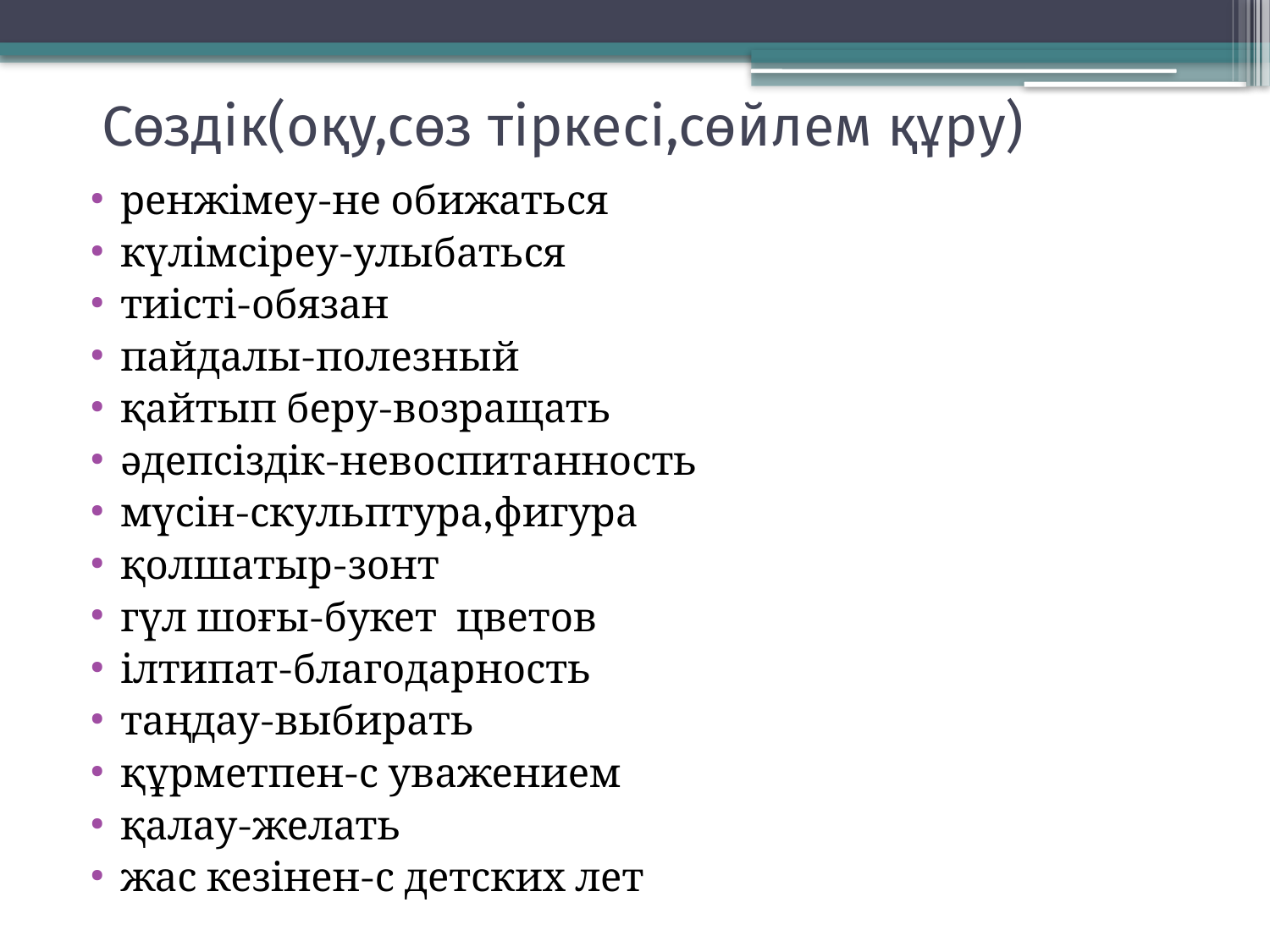

# Сөздік(оқу,сөз тіркесі,сөйлем құру)
ренжімеу-не обижаться
күлімсіреу-улыбаться
тиісті-обязан
пайдалы-полезный
қайтып беру-возращать
әдепсіздік-невоспитанность
мүсін-скульптура,фигура
қолшатыр-зонт
гүл шоғы-букет  цветов
ілтипат-благодарность
таңдау-выбирать
құрметпен-с уважением
қалау-желать
жас кезінен-с детских лет